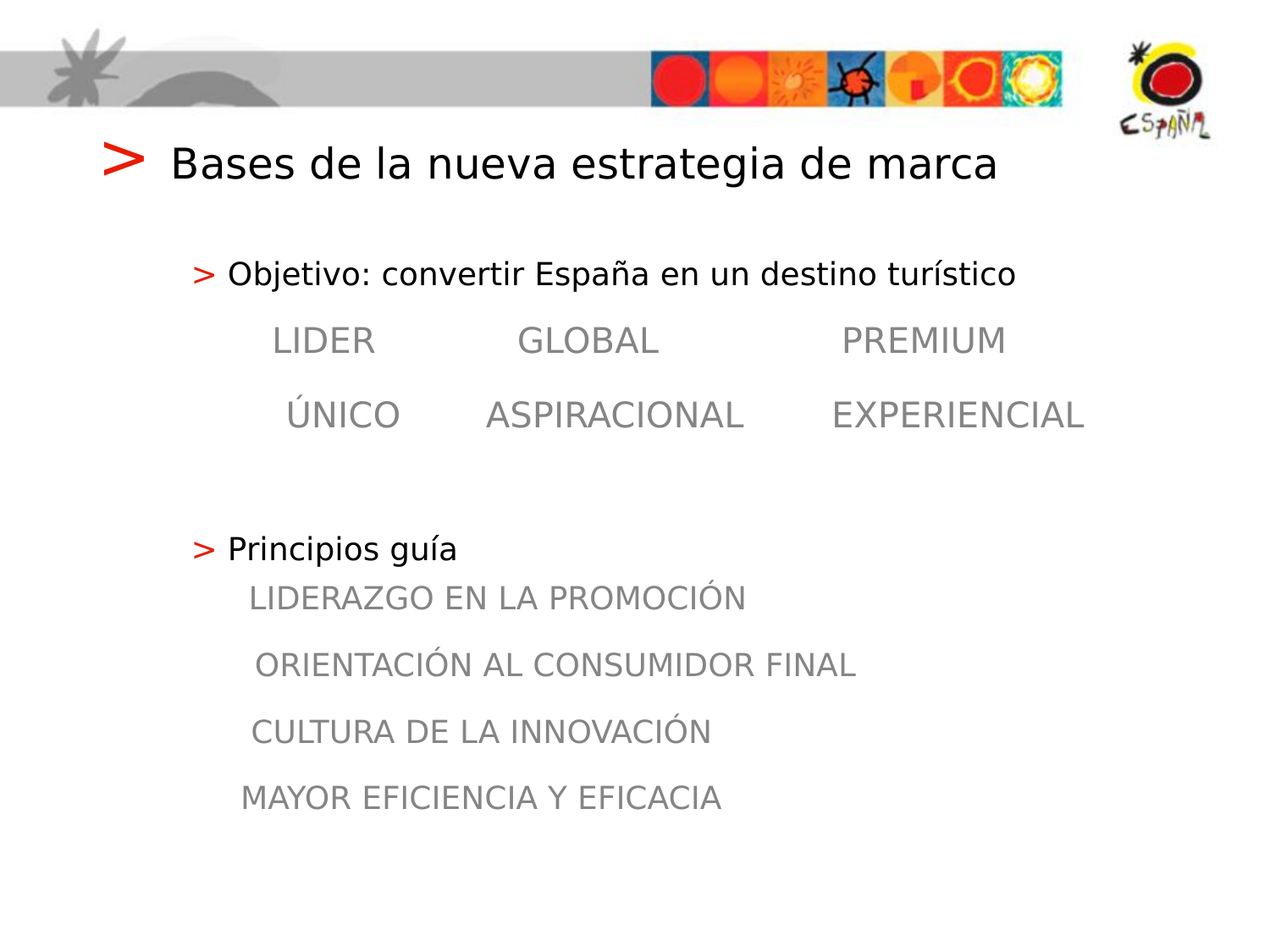

# > Bases de la nueva estrategia de marca
> Objetivo: convertir España en un destino turístico

> Principios guía
LIDER
GLOBAL
PREMIUM
ÚNICO
ASPIRACIONAL
EXPERIENCIAL
LIDERAZGO EN LA PROMOCIÓN
ORIENTACIÓN AL CONSUMIDOR FINAL
CULTURA DE LA INNOVACIÓN
MAYOR EFICIENCIA Y EFICACIA